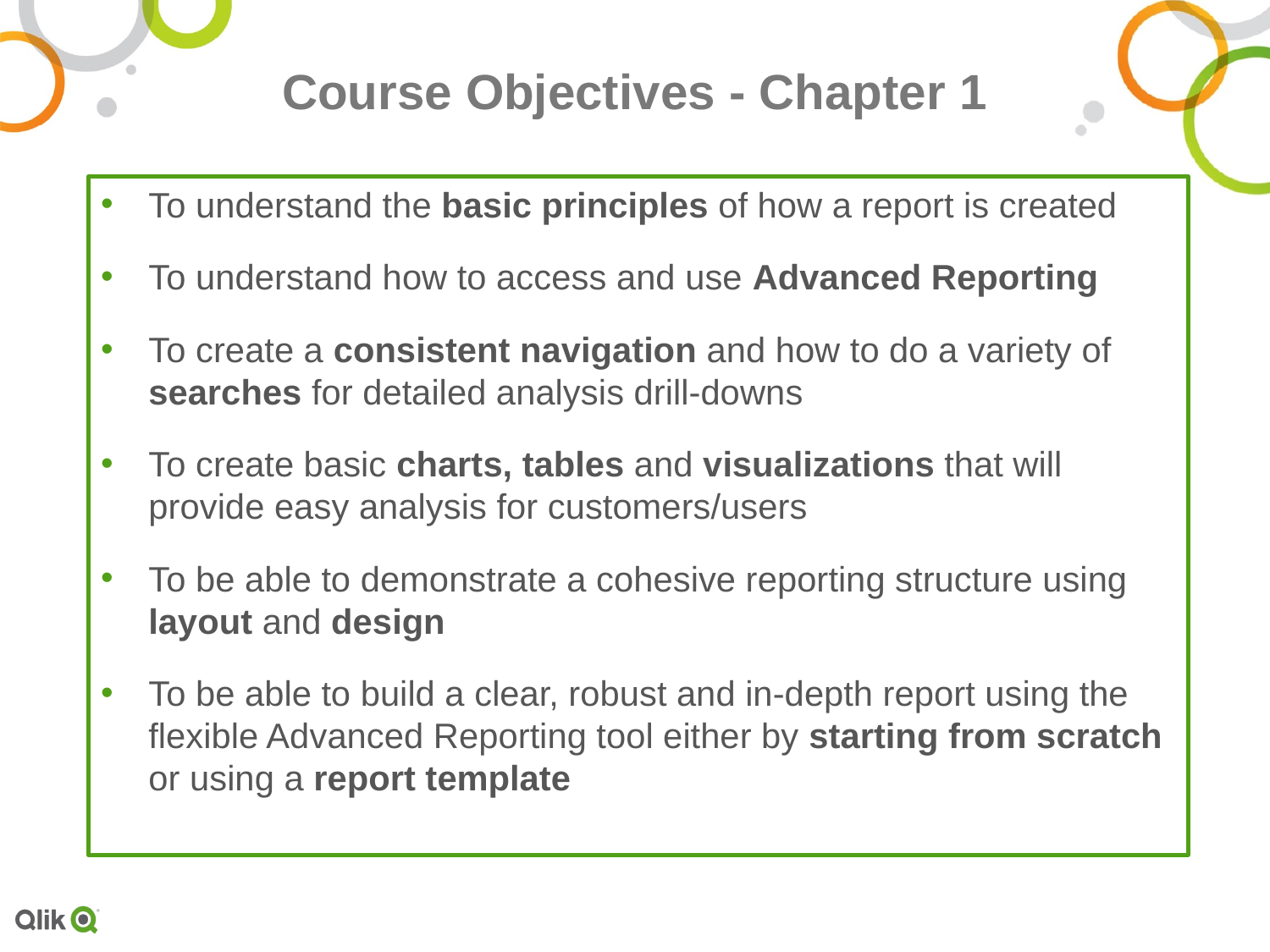

# Course Objectives - Chapter 1
To understand the basic principles of how a report is created
To understand how to access and use Advanced Reporting
To create a consistent navigation and how to do a variety of searches for detailed analysis drill-downs
To create basic charts, tables and visualizations that will provide easy analysis for customers/users
To be able to demonstrate a cohesive reporting structure using layout and design
To be able to build a clear, robust and in-depth report using the flexible Advanced Reporting tool either by starting from scratch or using a report template